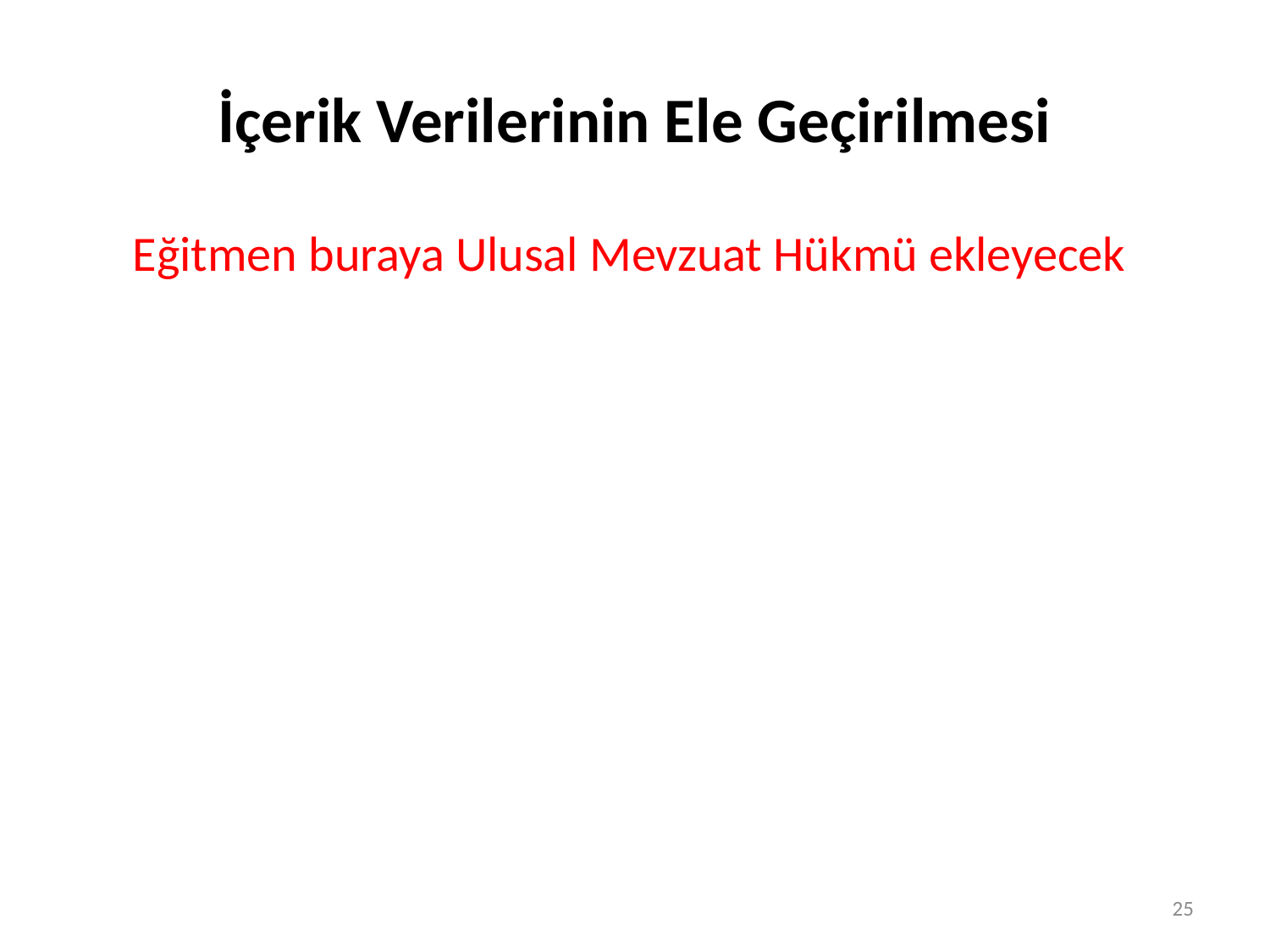

# İçerik Verilerinin Ele Geçirilmesi
Eğitmen buraya Ulusal Mevzuat Hükmü ekleyecek
25